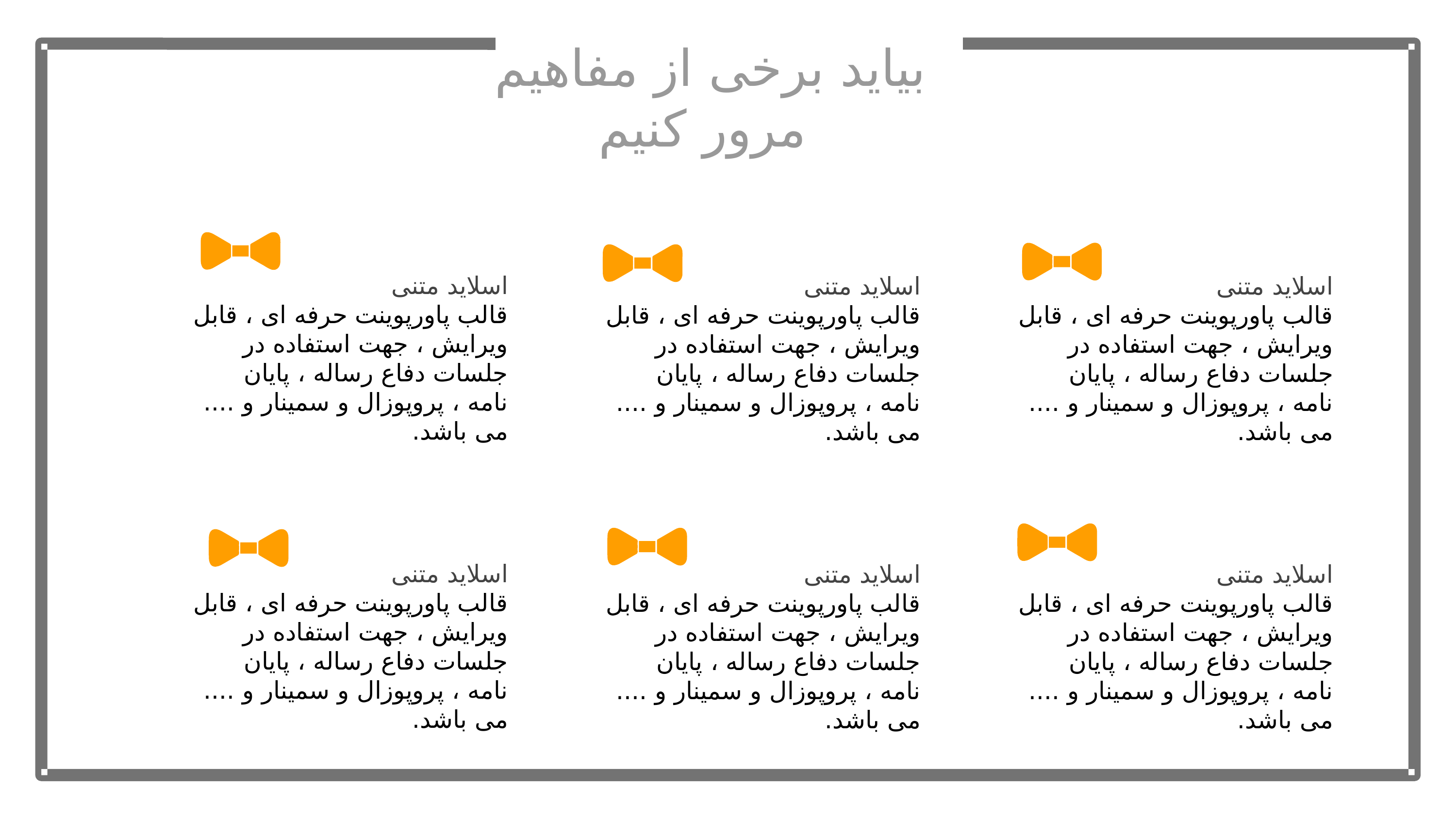

بیاید برخی از مفاهیم
 مرور کنیم

اسلاید متنی
قالب پاورپوينت حرفه ای ، قابل ویرایش ، جهت استفاده در جلسات دفاع رساله ، پایان نامه ، پروپوزال و سمینار و .... می باشد.
اسلاید متنی
قالب پاورپوينت حرفه ای ، قابل ویرایش ، جهت استفاده در جلسات دفاع رساله ، پایان نامه ، پروپوزال و سمینار و .... می باشد.
اسلاید متنی
قالب پاورپوينت حرفه ای ، قابل ویرایش ، جهت استفاده در جلسات دفاع رساله ، پایان نامه ، پروپوزال و سمینار و .... می باشد.

اسلاید متنی
قالب پاورپوينت حرفه ای ، قابل ویرایش ، جهت استفاده در جلسات دفاع رساله ، پایان نامه ، پروپوزال و سمینار و .... می باشد.
اسلاید متنی
قالب پاورپوينت حرفه ای ، قابل ویرایش ، جهت استفاده در جلسات دفاع رساله ، پایان نامه ، پروپوزال و سمینار و .... می باشد.
اسلاید متنی
قالب پاورپوينت حرفه ای ، قابل ویرایش ، جهت استفاده در جلسات دفاع رساله ، پایان نامه ، پروپوزال و سمینار و .... می باشد.